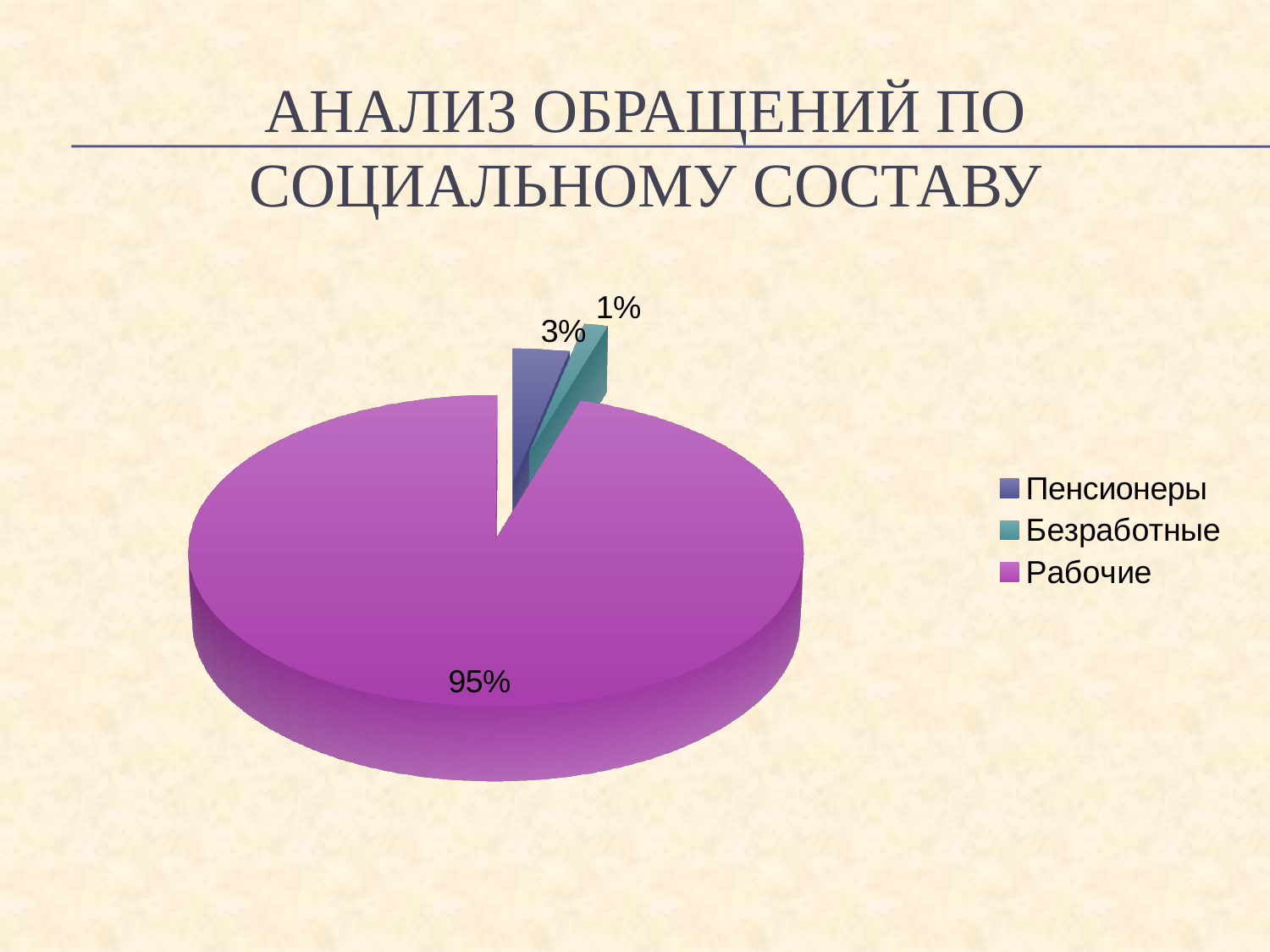

# Анализ обращений по социальному составу

[unsupported chart]